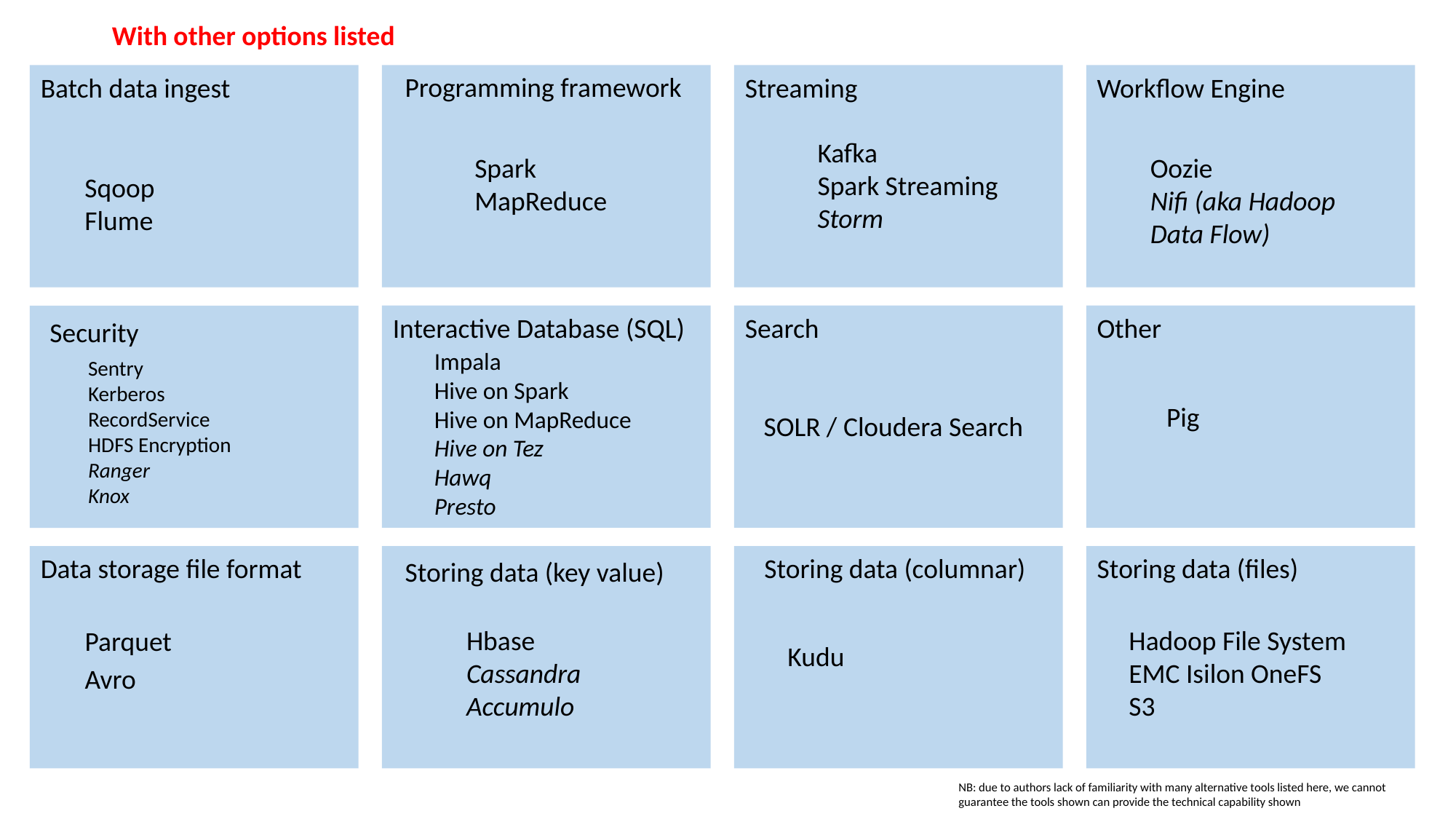

With other options listed
Programming framework

Batch data ingest

Streaming

Workflow Engine

Kafka
Spark Streaming
Storm
Spark
MapReduce
Oozie
Nifi (aka Hadoop Data Flow)
Sqoop
Flume
Interactive Database (SQL)

Search

Other

Security
Impala
Hive on Spark
Hive on MapReduce
Hive on Tez
Hawq
Presto
Sentry
Kerberos
RecordService
HDFS Encryption
Ranger
Knox
Pig
SOLR / Cloudera Search

Data storage file format

Storing data (columnar)
Storing data (files)

Storing data (key value)
Hbase
Cassandra
Accumulo
Hadoop File System
EMC Isilon OneFS
S3
Parquet
Kudu
Avro
NB: due to authors lack of familiarity with many alternative tools listed here, we cannot guarantee the tools shown can provide the technical capability shown